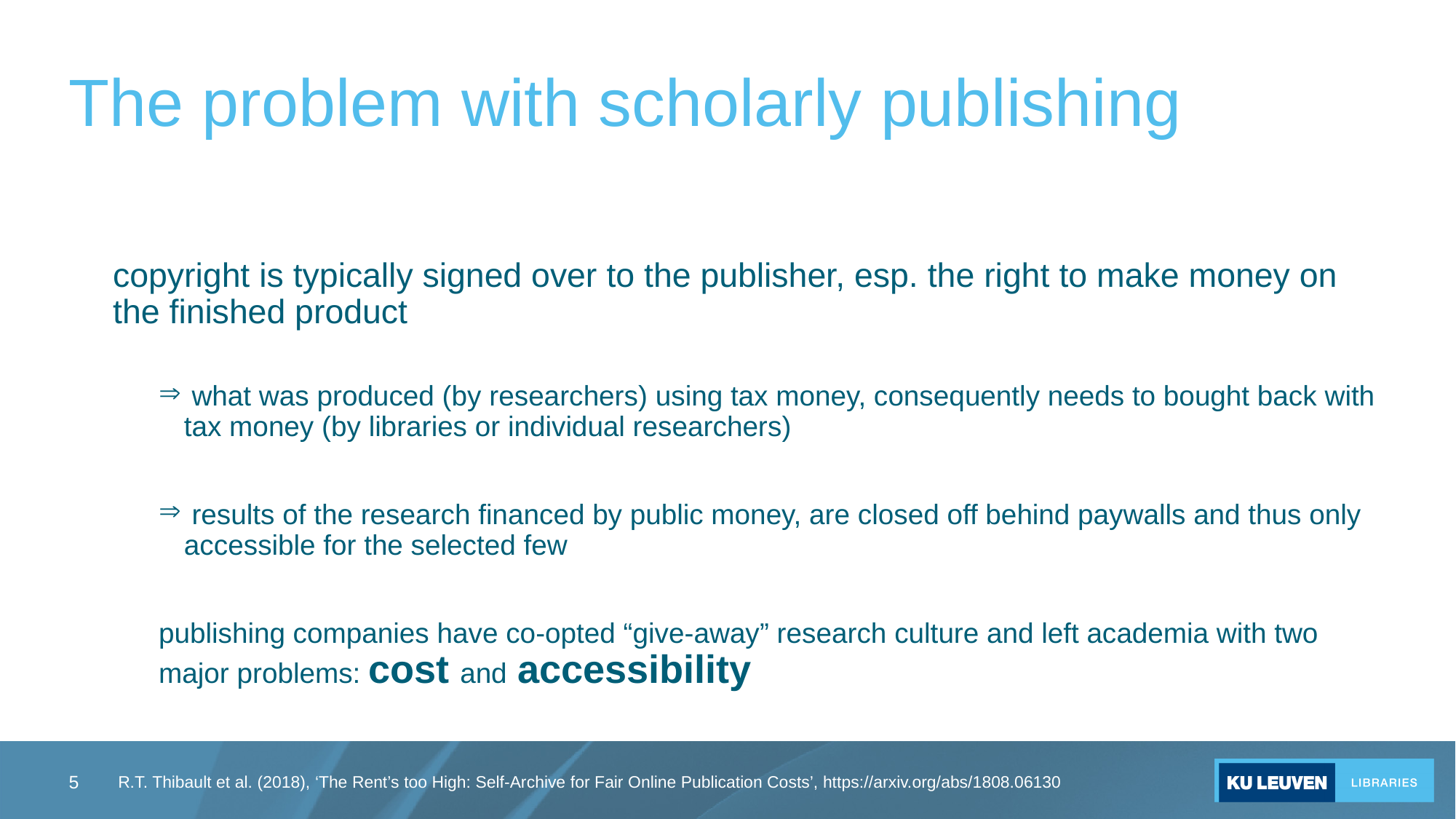

# The problem with scholarly publishing

copyright is typically signed over to the publisher, esp. the right to make money on the finished product

 what was produced (by researchers) using tax money, consequently needs to bought back with tax money (by libraries or individual researchers)

 results of the research financed by public money, are closed off behind paywalls and thus only accessible for the selected few

publishing companies have co-opted “give-away” research culture and left academia with two major problems: cost and accessibility
5
R.T. Thibault et al. (2018), ‘The Rent’s too High: Self-Archive for Fair Online Publication Costs’, https://arxiv.org/abs/1808.06130